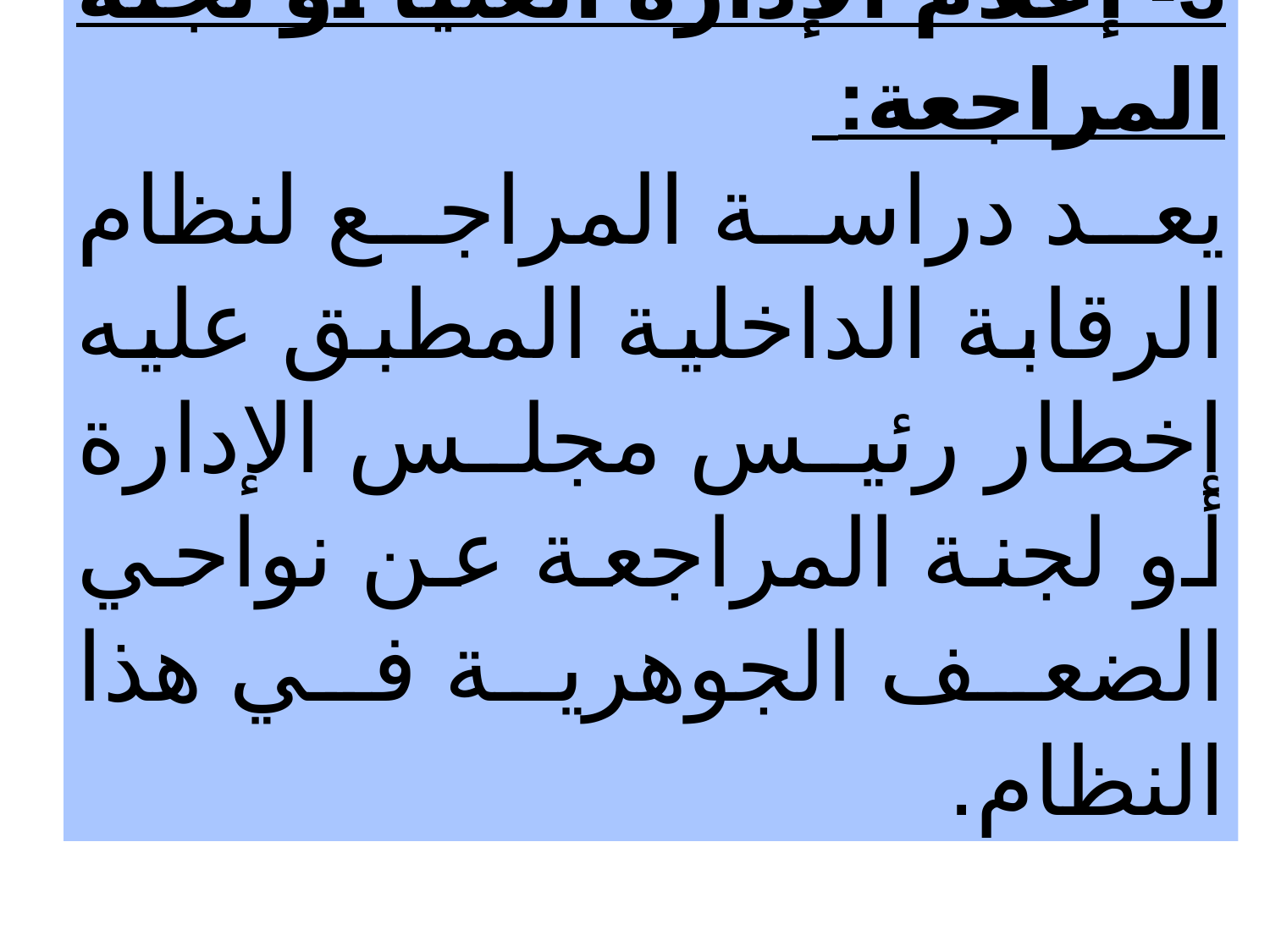

3- إعلام الإدارة العليا أو لجنة المراجعة:
يعد دراسة المراجع لنظام الرقابة الداخلية المطبق عليه إخطار رئيس مجلس الإدارة أو لجنة المراجعة عن نواحي الضعف الجوهرية في هذا النظام.